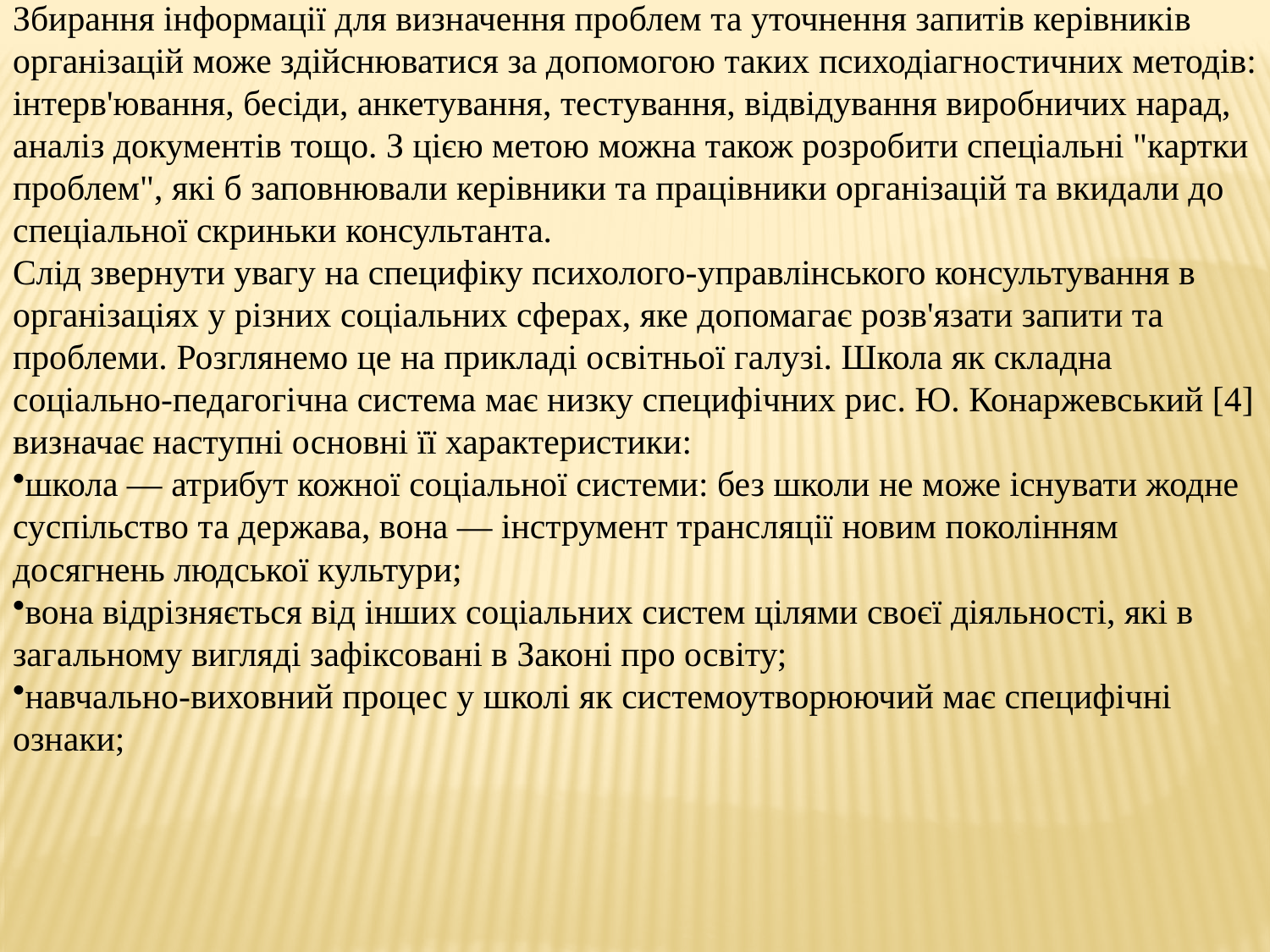

Збирання інформації для визначення проблем та уточнення за­питів керівників організацій може здійснюватися за допомогою та­ких психодіагностичних методів: інтерв'ювання, бесіди, анкетуван­ня, тестування, відвідування виробничих нарад, аналіз документів тощо. З цією метою можна також розробити спеціальні "картки проблем", які б заповнювали керівники та працівники організацій та вкидали до спеціальної скриньки консультанта.
Слід звернути увагу на специфіку психолого-управлінського кон­сультування в організаціях у різних соціальних сферах, яке допома­гає розв'язати запити та проблеми. Розглянемо це на прикладі осві­тньої галузі. Школа як складна соціально-педагогічна система має низку специфічних рис. Ю. Конаржевський [4] визначає наступні ос­новні її характеристики:
школа — атрибут кожної соціальної системи: без школи не може існувати жодне суспільство та держава, вона — інструмент транс­ляції новим поколінням досягнень людської культури;
вона відрізняється від інших соціальних систем цілями своєї діяльності, які в загальному вигляді зафіксовані в Законі про освіту;
навчально-виховний процес у школі як системоутворюючий має специфічні ознаки;